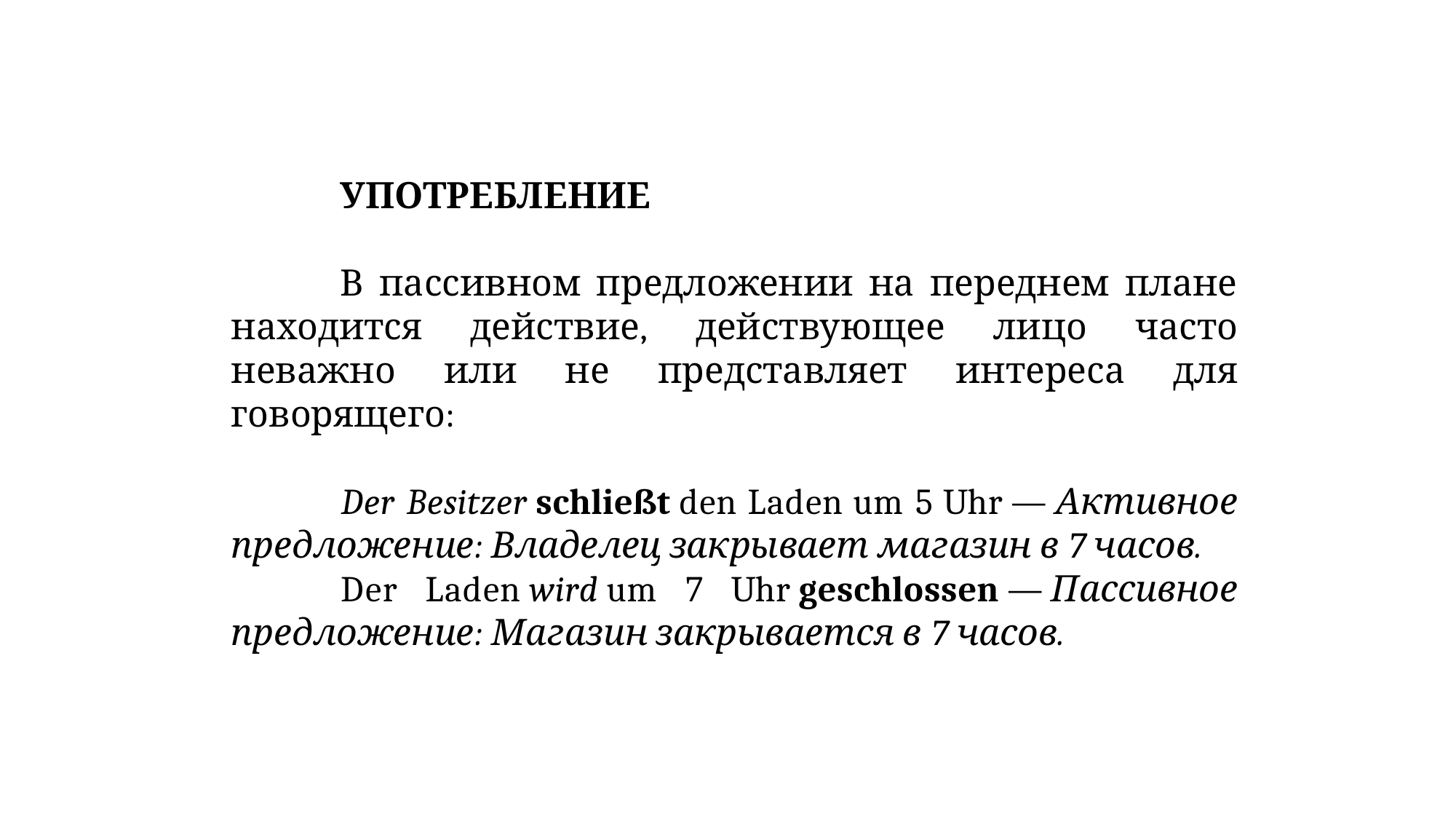

УПОТРЕБЛЕНИЕ

	В пассивном предложении на переднем плане находится действие, действующее лицо часто неважно или не представляет интереса для говорящего:
	Der Besitzer schließt den Laden um 5 Uhr — Активное предложение: Владелец закрывает магазин в 7 часов.
	Der Laden wird um 7 Uhr geschlossen — Пассивное предложение: Магазин закрывается в 7 часов.